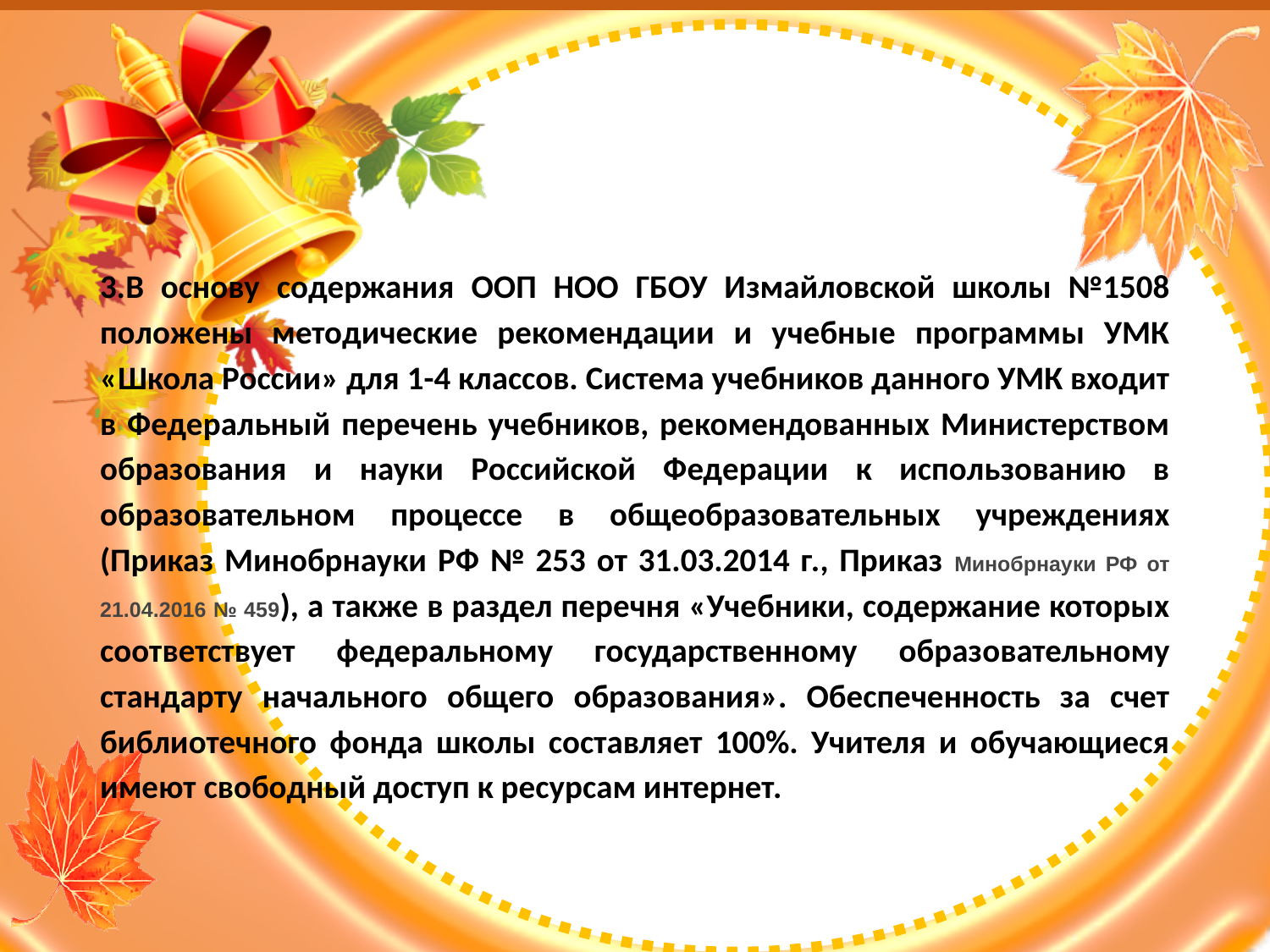

#
3.В основу содержания ООП НОО ГБОУ Измайловской школы №1508 положены методические рекомендации и учебные программы УМК «Школа России» для 1-4 классов. Система учебников данного УМК входит в Федеральный перечень учебников, рекомендованных Министерством образования и науки Российской Федерации к использованию в образовательном процессе в общеобразовательных учреждениях (Приказ Минобрнауки РФ № 253 от 31.03.2014 г., Приказ Минобрнауки РФ от 21.04.2016 № 459), а также в раздел перечня «Учебники, содержание которых соответствует федеральному государственному образовательному стандарту начального общего образования». Обеспеченность за счет библиотечного фонда школы составляет 100%. Учителя и обучающиеся имеют свободный доступ к ресурсам интернет.